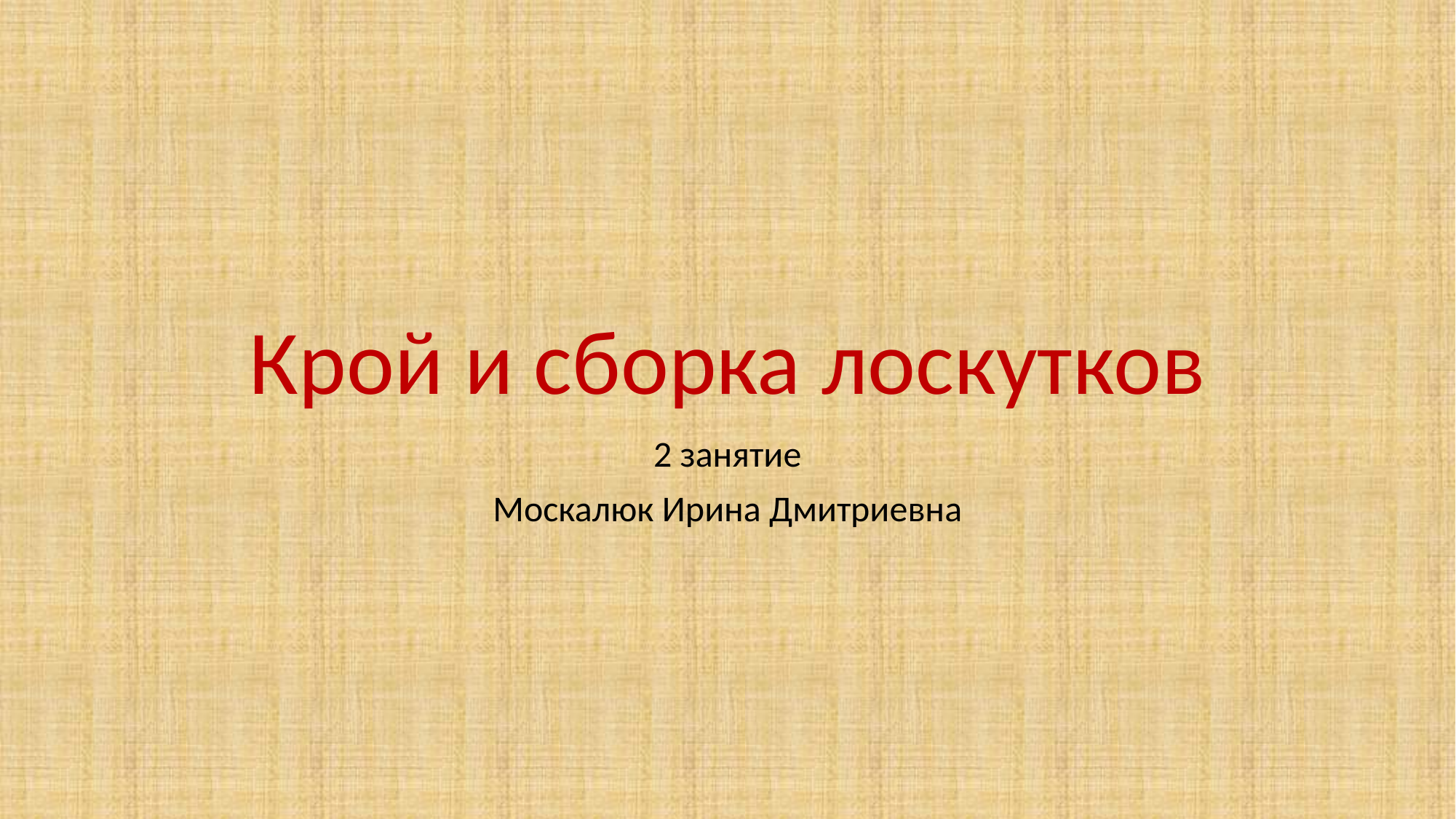

# Крой и сборка лоскутков
2 занятие
Москалюк Ирина Дмитриевна